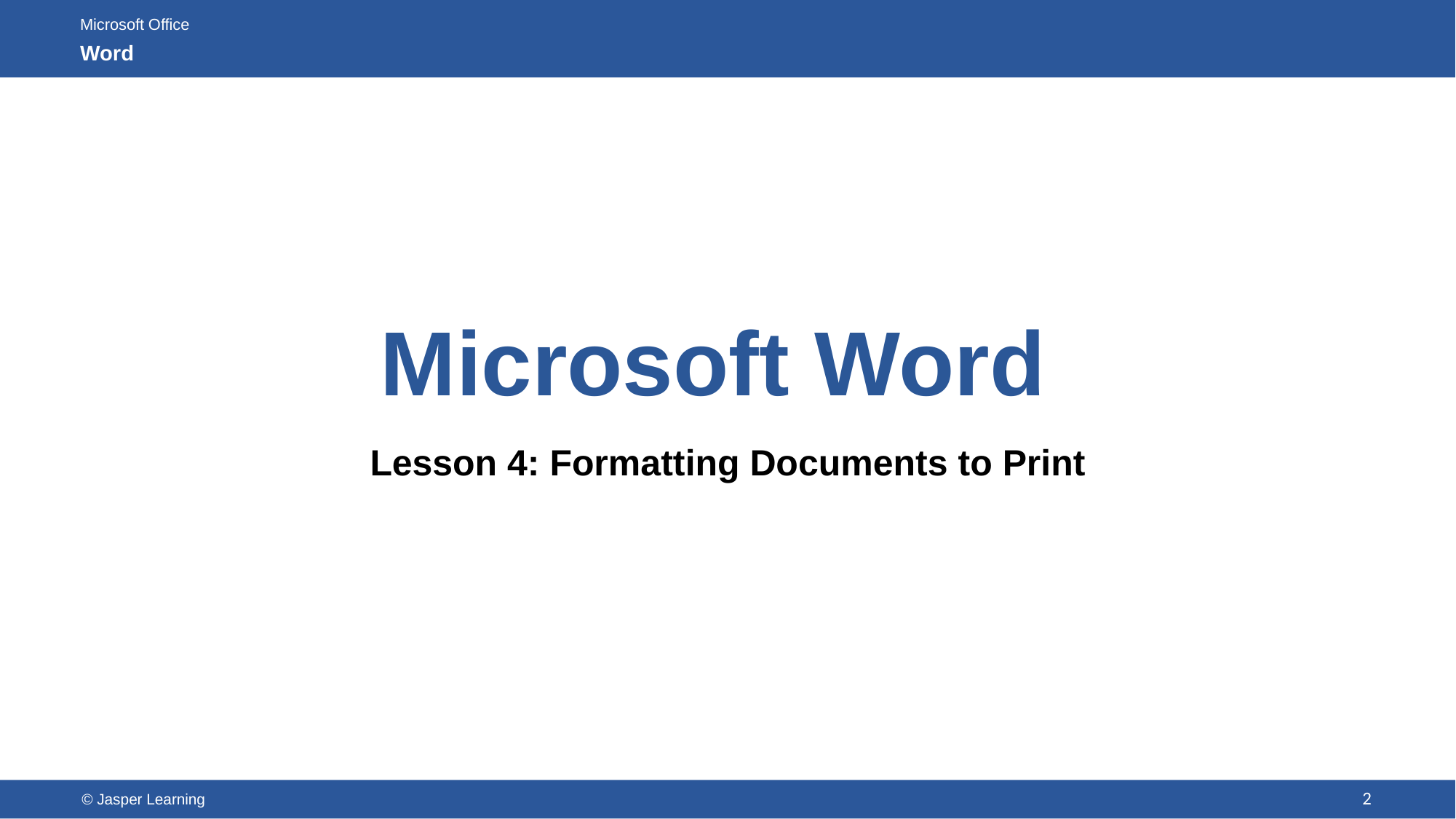

# Microsoft Word
Lesson 4: Formatting Documents to Print
2
© Jasper Learning